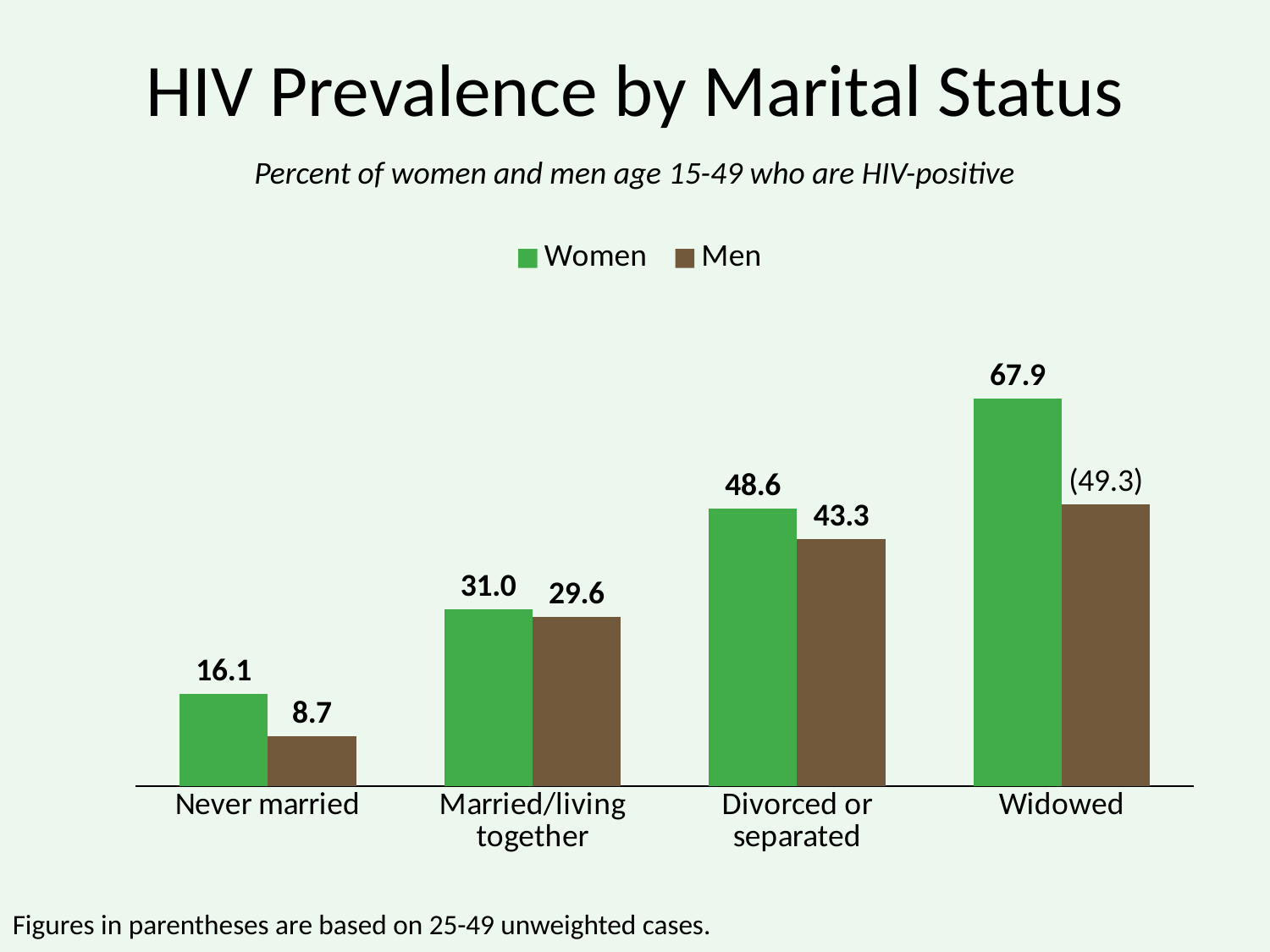

# HIV Prevalence by Marital Status
Percent of women and men age 15-49 who are HIV-positive

### Chart

| Category | Women | Men |
|---|---|---|
| Never married | 16.1 | 8.7 |
| Married/living together | 31.0 | 29.6 |
| Divorced or separated | 48.6 | 43.3 |
| Widowed | 67.9 | 49.3 |
Figures in parentheses are based on 25-49 unweighted cases.